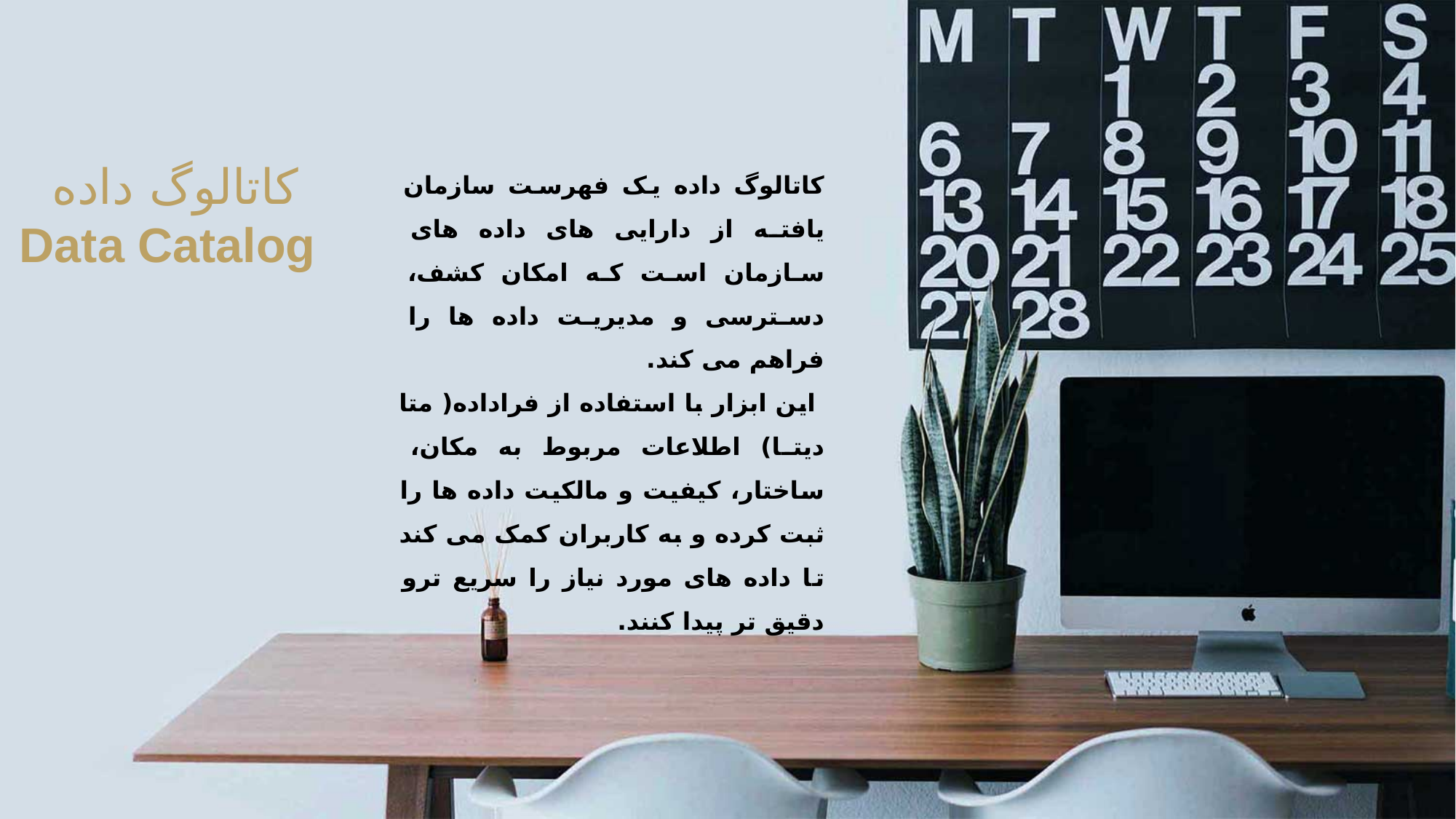

کاتالوگ داده
 Data Catalog
کاتالوگ داده یک فهرست سازمان یافته از دارایی های داده های سازمان است که امکان کشف، دسترسی و مدیریت داده ها را فراهم می کند.
 این ابزار با استفاده از فراداده( متا دیتا) اطلاعات مربوط به مکان، ساختار، کیفیت و مالکیت داده ها را ثبت کرده و به کاربران کمک می کند تا داده های مورد نیاز را سریع ترو دقیق تر پیدا کنند.